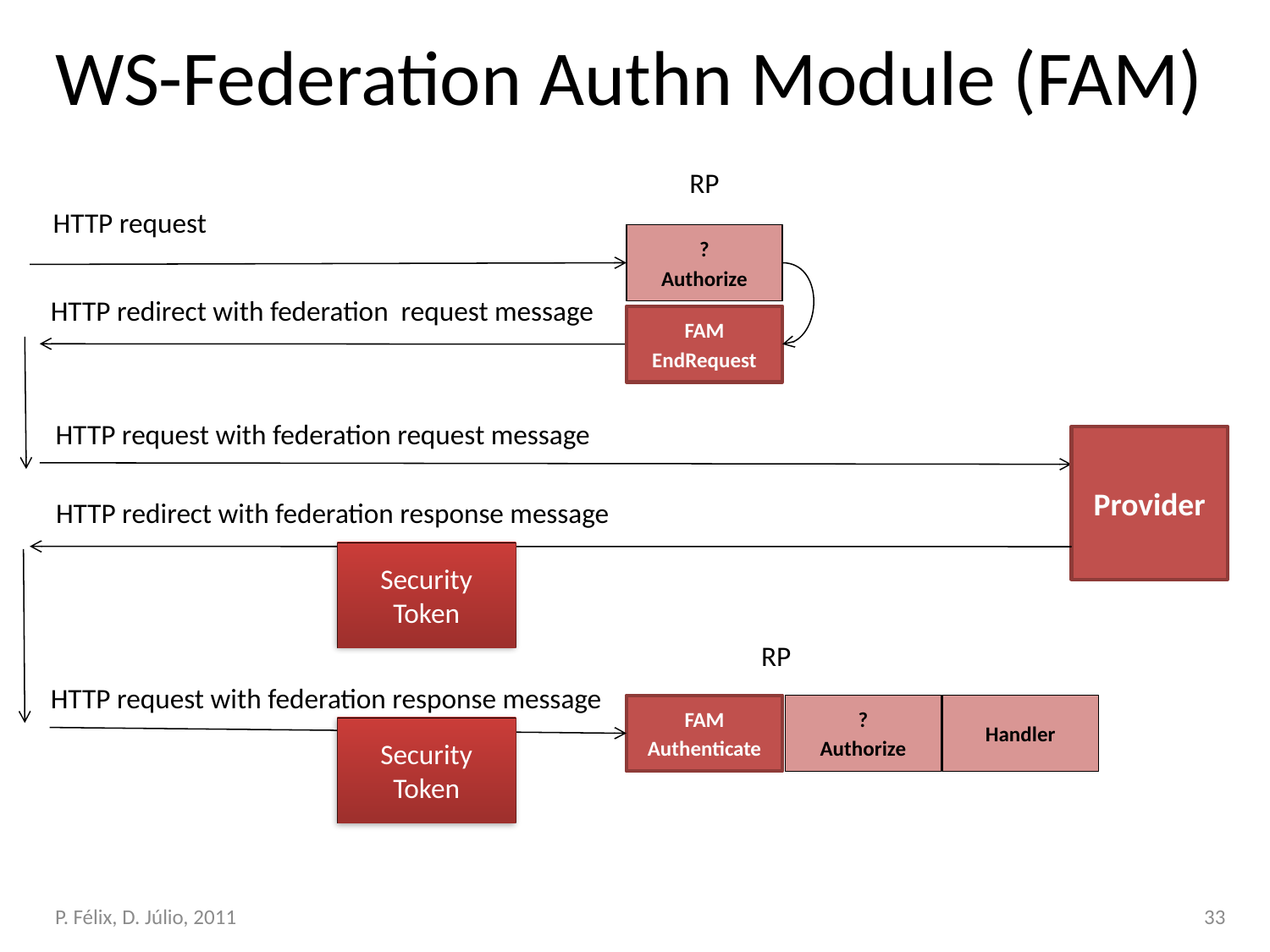

# WS-Federation Authn Module (FAM)
RP
HTTP request
?
Authorize
HTTP redirect with federation  request message
FAM
EndRequest
HTTP request with federation request message
Provider
HTTP redirect with federation response message
Security Token
RP
HTTP request with federation response message
FAM
Authenticate
?
Authorize
Handler
Security Token
P. Félix, D. Júlio, 2011
33